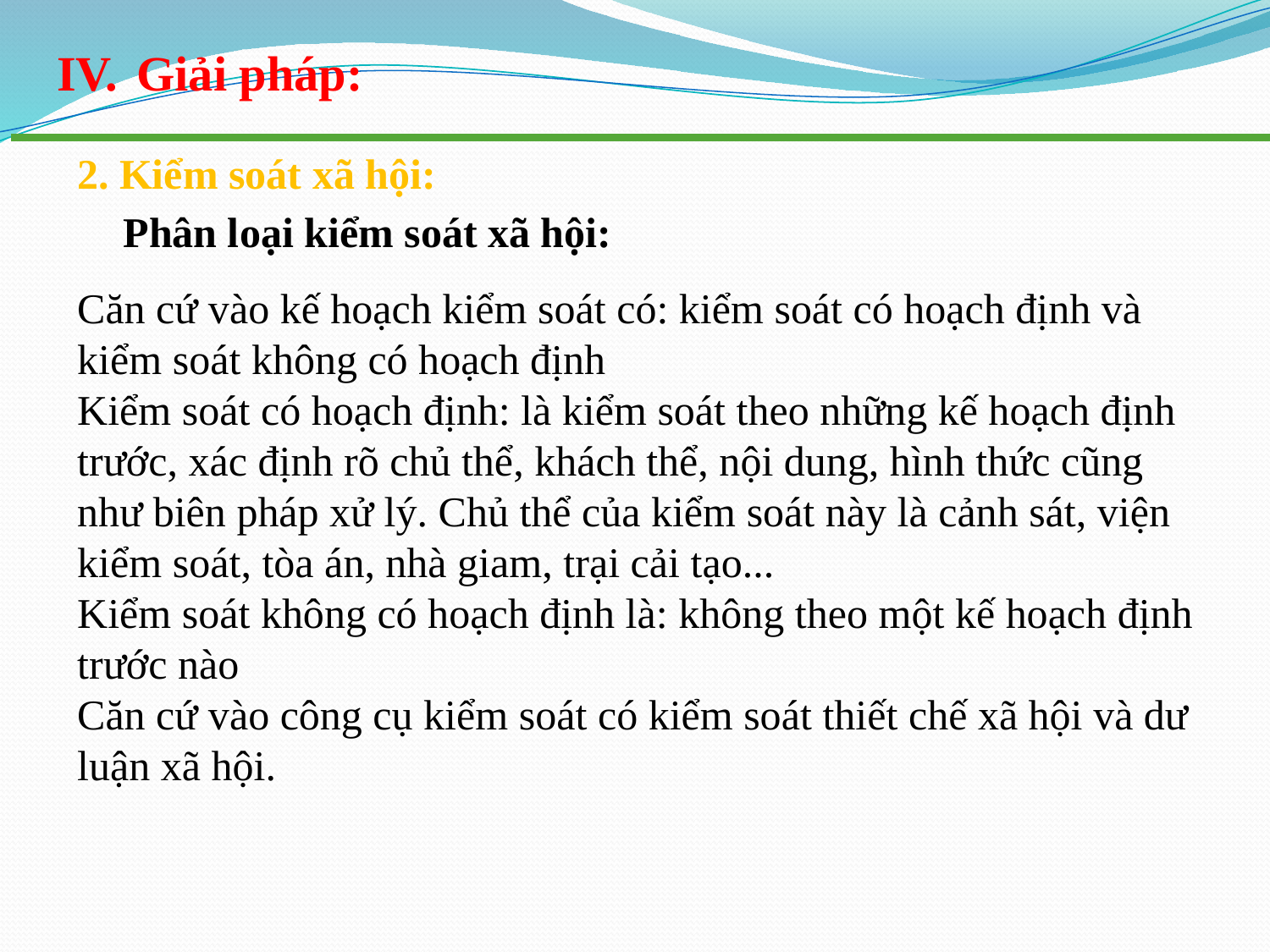

Giải pháp:
2. Kiểm soát xã hội:
Phân loại kiểm soát xã hội:
Căn cứ vào kế hoạch kiểm soát có: kiểm soát có hoạch định và kiểm soát không có hoạch định
Kiểm soát có hoạch định: là kiểm soát theo những kế hoạch định trước, xác định rõ chủ thể, khách thể, nội dung, hình thức cũng như biên pháp xử lý. Chủ thể của kiểm soát này là cảnh sát, viện kiểm soát, tòa án, nhà giam, trại cải tạo...
Kiểm soát không có hoạch định là: không theo một kế hoạch định trước nào
Căn cứ vào công cụ kiểm soát có kiểm soát thiết chế xã hội và dư luận xã hội.